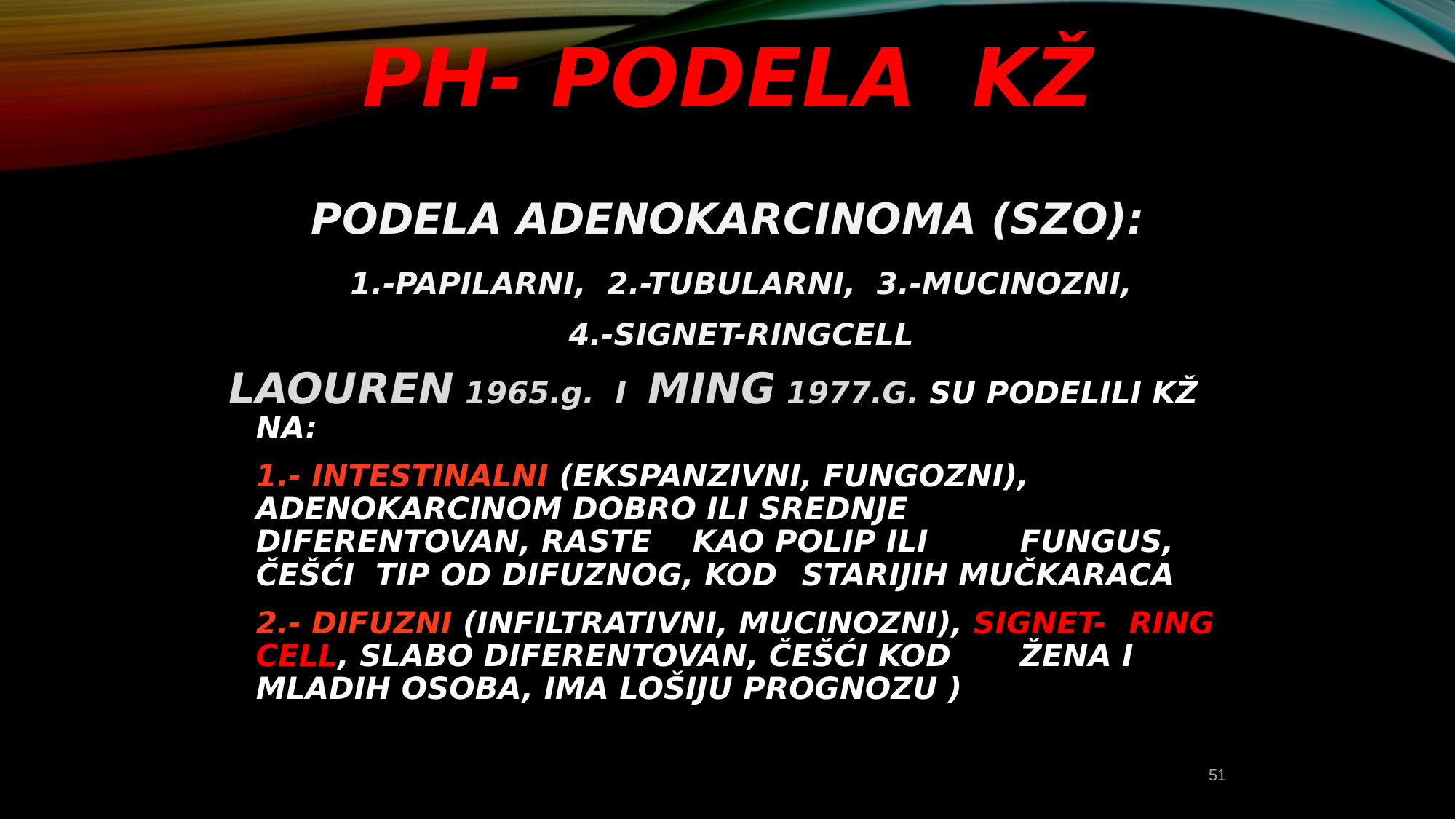

# PH- PODELA  KŽ

PODELA ADENOKARCINOMA (SZO):
	1.-PAPILARNI,  2.-TUBULARNI,  3.-MUCINOZNI,
	4.-SIGNET-RINGCELL
LAOUREN 1965.g.  I  MING 1977.G. SU PODELILI KŽ NA:
	1.- INTESTINALNI (EKSPANZIVNI, FUNGOZNI), 	ADENOKARCINOM DOBRO ILI SREDNJE 	DIFERENTOVAN, RASTE 	KAO POLIP ILI 	FUNGUS, ČEŠĆI  TIP OD DIFUZNOG, KOD 	STARIJIH MUČKARACA
	2.- DIFUZNI (INFILTRATIVNI, MUCINOZNI), SIGNET-	RING CELL, SLABO DIFERENTOVAN, ČEŠĆI KOD 	ŽENA I MLADIH OSOBA, IMA LOŠIJU PROGNOZU )
51